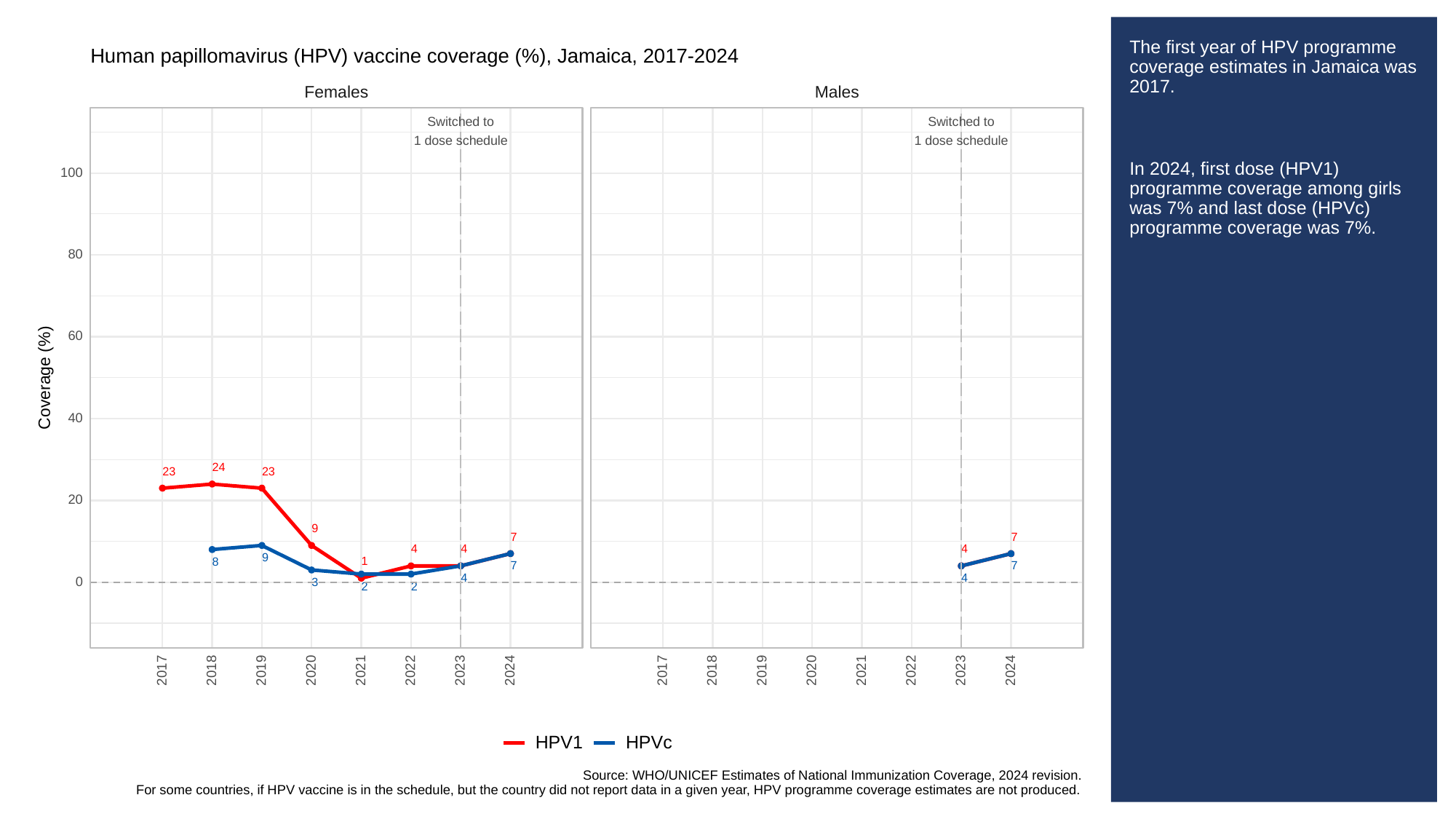

# The first year of HPV programme coverage estimates in Jamaica was 2017.

In 2024, first dose (HPV1) programme coverage among girls was 7% and last dose (HPVc) programme coverage was 7%.

Human papillomavirus (HPV) vaccine coverage (%), Jamaica, 2017-2024
Females
Males

Switched to
Switched to

1 dose schedule
1 dose schedule
100

80

60

Coverage (%)

40

24
23
23

20

9
7
7

4
4
4

9
1
8
7
7

4
4

0
3

2
2

2023
2023
2017
2018
2019
2020
2021
2022
2024
2017
2018
2019
2020
2021
2022
2024
HPVc
HPV1

Source: WHO/UNICEF Estimates of National Immunization Coverage, 2024 revision.
For some countries, if HPV vaccine is in the schedule, but the country did not report data in a given year, HPV programme coverage estimates are not produced.